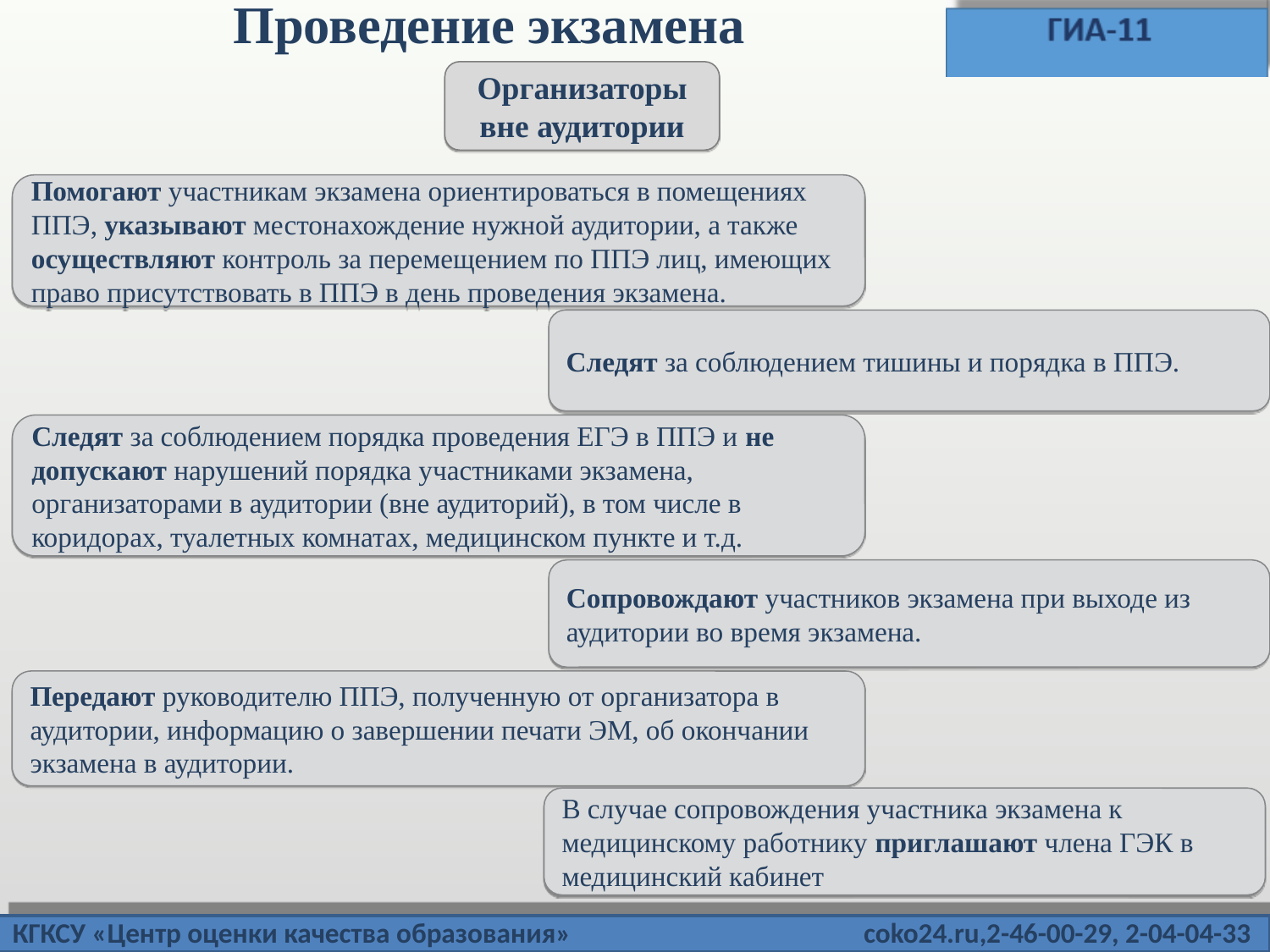

Проведение экзамена
Организаторы вне аудитории
Помогают участникам экзамена ориентироваться в помещениях ППЭ, указывают местонахождение нужной аудитории, а также осуществляют контроль за перемещением по ППЭ лиц, имеющих право присутствовать в ППЭ в день проведения экзамена.
Следят за соблюдением тишины и порядка в ППЭ.
Следят за соблюдением порядка проведения ЕГЭ в ППЭ и не допускают нарушений порядка участниками экзамена, организаторами в аудитории (вне аудиторий), в том числе в коридорах, туалетных комнатах, медицинском пункте и т.д.
Сопровождают участников экзамена при выходе из аудитории во время экзамена.
Передают руководителю ППЭ, полученную от организатора в аудитории, информацию о завершении печати ЭМ, об окончании экзамена в аудитории.
В случае сопровождения участника экзамена к медицинскому работнику приглашают члена ГЭК в медицинский кабинет